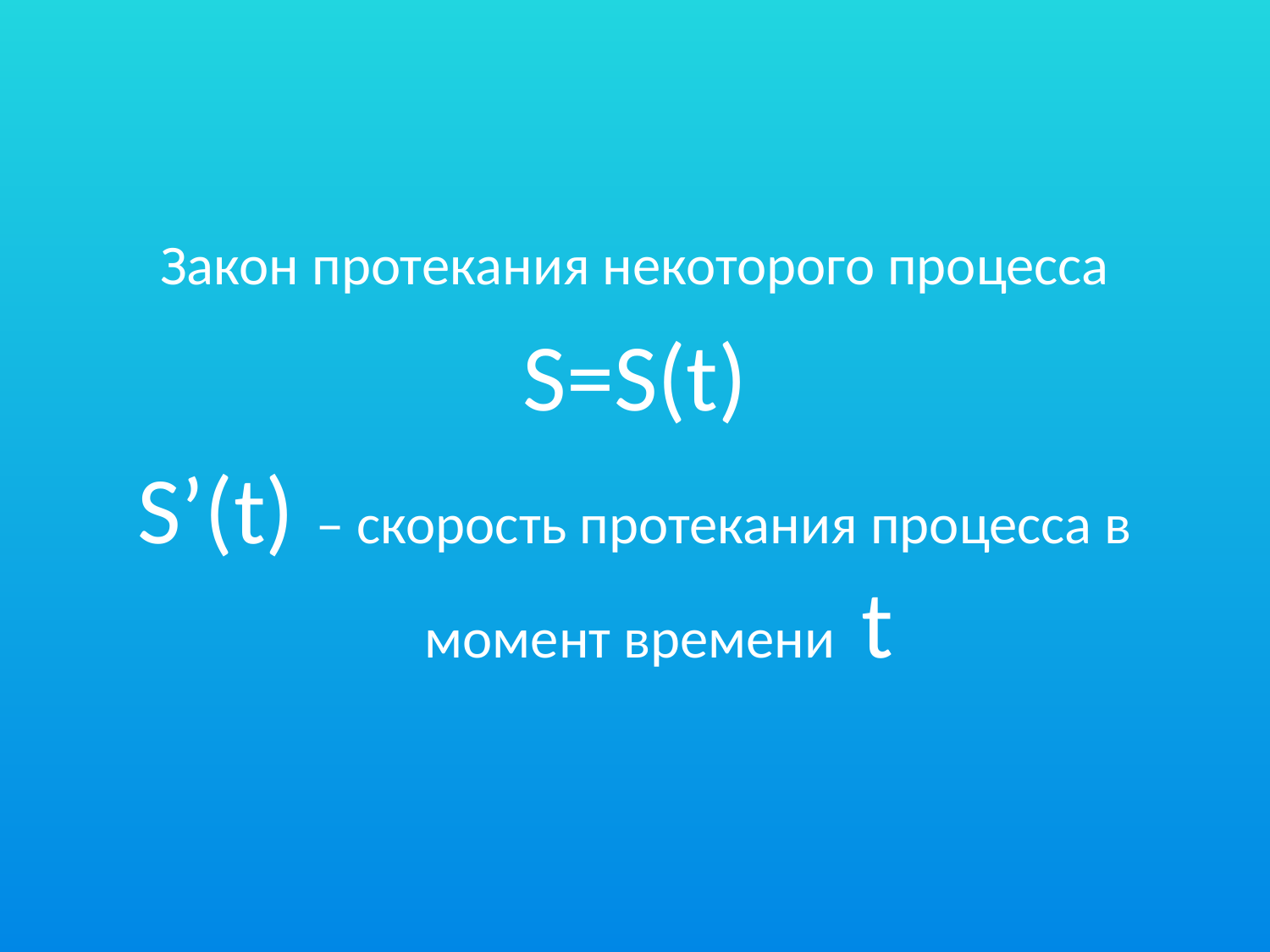

#
Закон протекания некоторого процесса
S=S(t)
S’(t) – скорость протекания процесса в момент времени  t